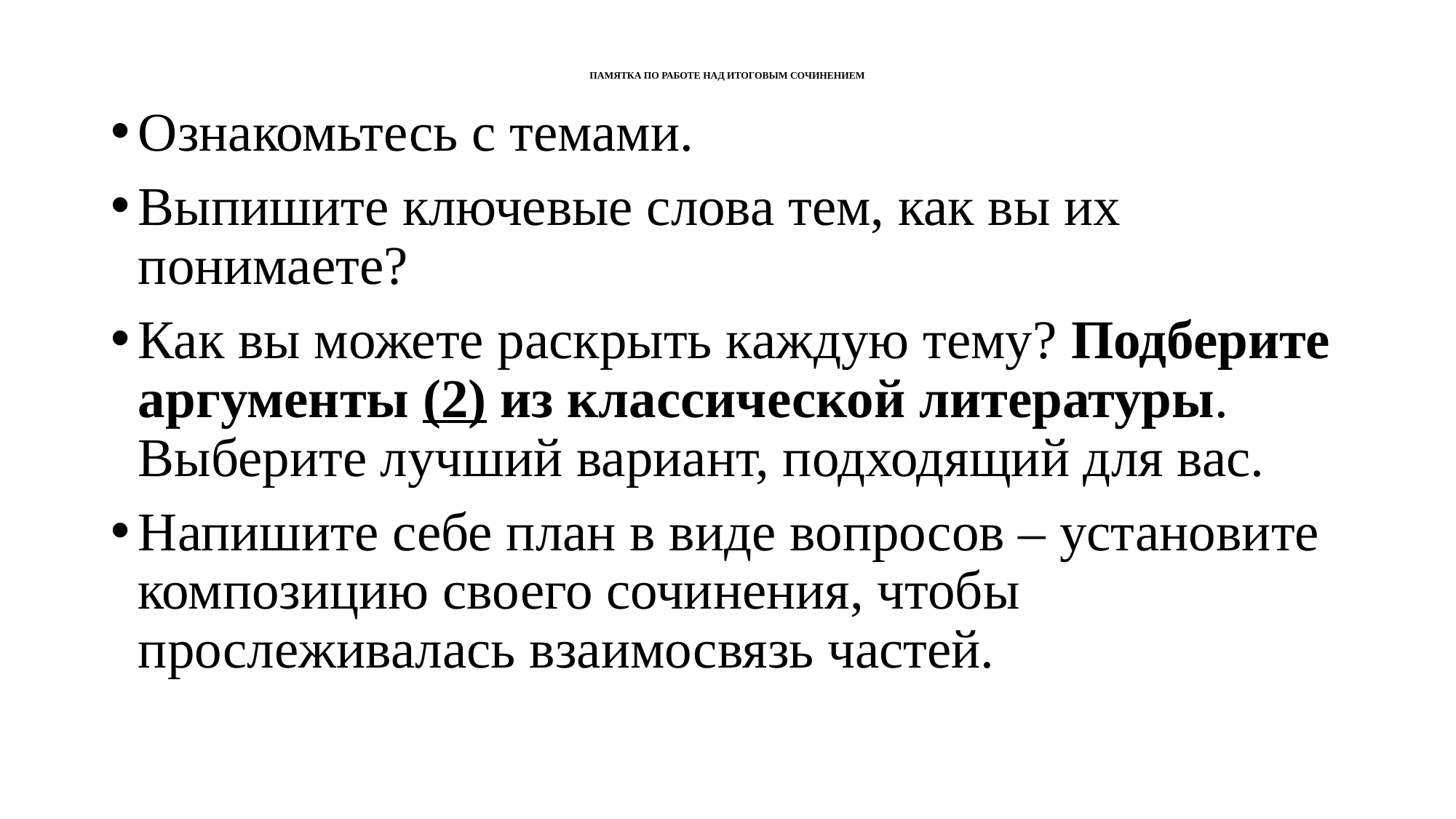

# ПАМЯТКА ПО РАБОТЕ НАД ИТОГОВЫМ СОЧИНЕНИЕМ
Ознакомьтесь с темами.
Выпишите ключевые слова тем, как вы их понимаете?
Как вы можете раскрыть каждую тему? Подберите аргументы (2) из классической литературы. Выберите лучший вариант, подходящий для вас.
Напишите себе план в виде вопросов – установите композицию своего сочинения, чтобы прослеживалась взаимосвязь частей.